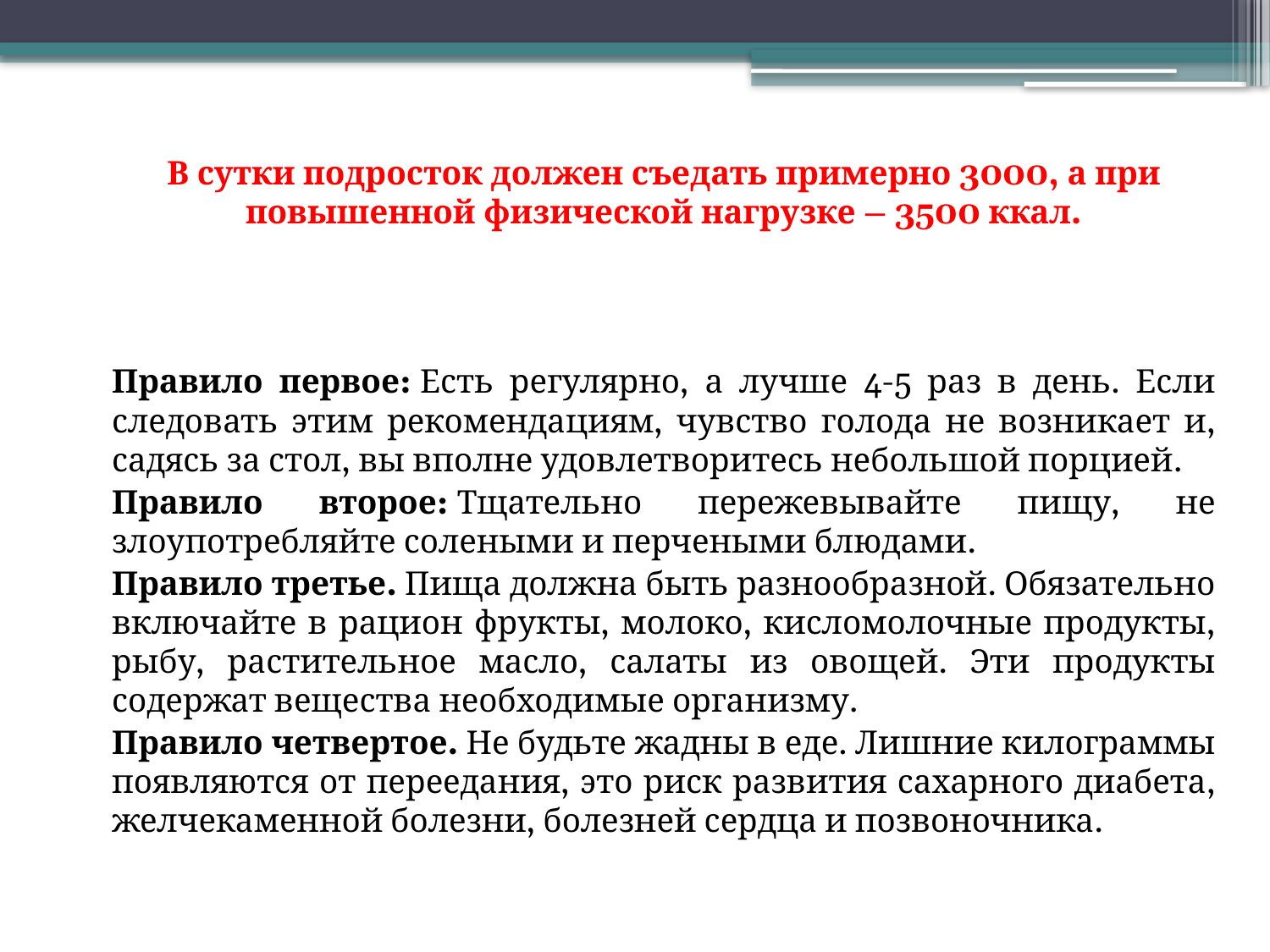

В сутки подросток должен съедать примерно 3000, а при повышенной физической нагрузке – 3500 ккал.

Правило первое: Есть регулярно, а лучше 4-5 раз в день. Если следовать этим рекомендациям, чувство голода не возникает и, садясь за стол, вы вполне удовлетворитесь небольшой порцией.
Правило второе: Тщательно пережевывайте пищу, не злоупотребляйте солеными и перчеными блюдами.
Правило третье. Пища должна быть разнообразной. Обязательно включайте в рацион фрукты, молоко, кисломолочные продукты, рыбу, растительное масло, салаты из овощей. Эти продукты содержат вещества необходимые организму.
Правило четвертое. Не будьте жадны в еде. Лишние килограммы появляются от переедания, это риск развития сахарного диабета, желчекаменной болезни, болезней сердца и позвоночника.